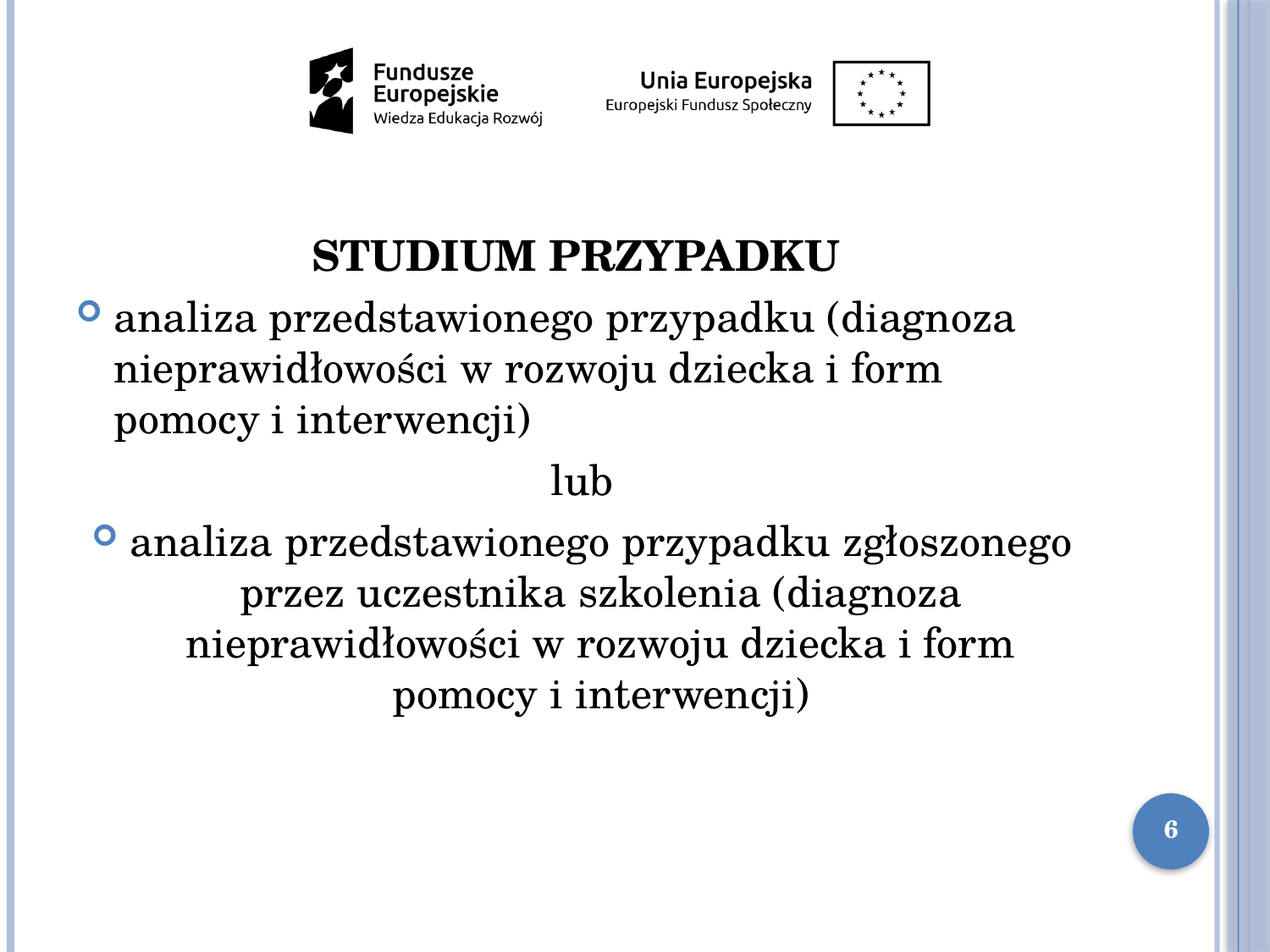

STUDIUM PRZYPADKU
analiza przedstawionego przypadku (diagnoza nieprawidłowości w rozwoju dziecka i form pomocy i interwencji)
lub
analiza przedstawionego przypadku zgłoszonego przez uczestnika szkolenia (diagnoza nieprawidłowości w rozwoju dziecka i form pomocy i interwencji)

6